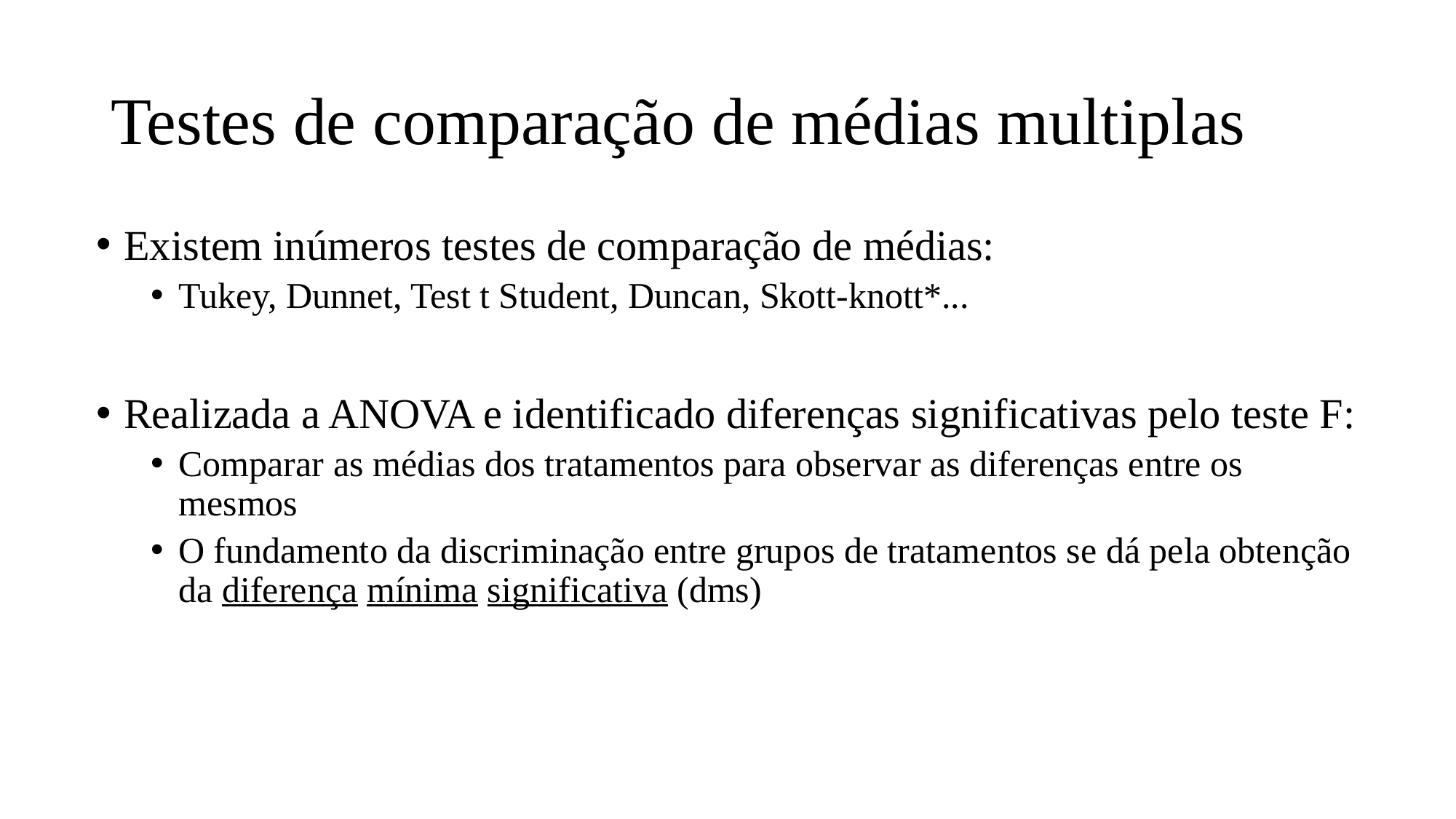

# Testes de comparação de médias multiplas
Existem inúmeros testes de comparação de médias:
Tukey, Dunnet, Test t Student, Duncan, Skott-knott*...

Realizada a ANOVA e identificado diferenças significativas pelo teste F:
Comparar as médias dos tratamentos para observar as diferenças entre os mesmos
O fundamento da discriminação entre grupos de tratamentos se dá pela obtenção da diferença mínima significativa (dms)